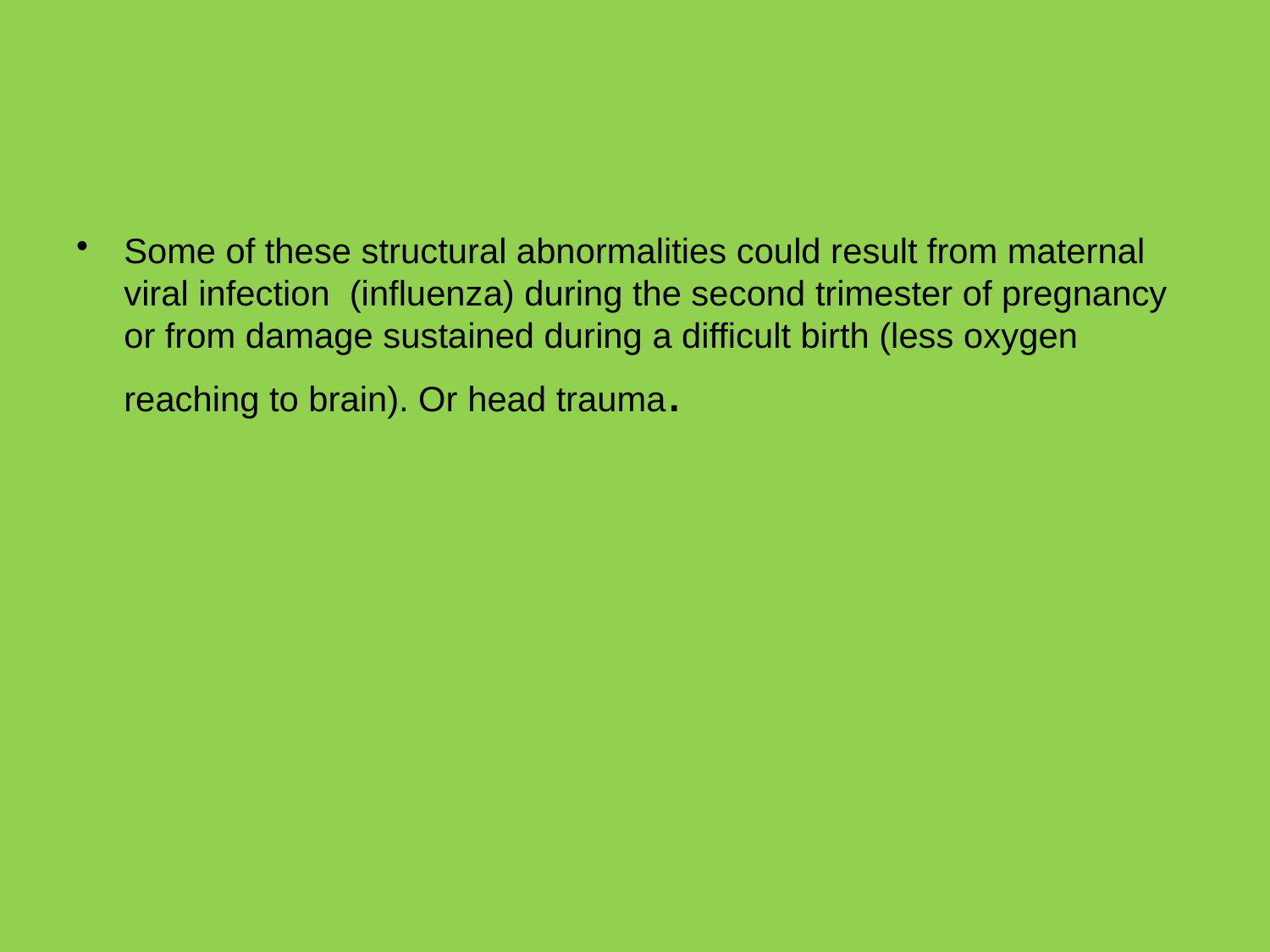

#
Some of these structural abnormalities could result from maternal viral infection  (influenza) during the second trimester of pregnancy or from damage sustained during a difficult birth (less oxygen reaching to brain). Or head trauma.